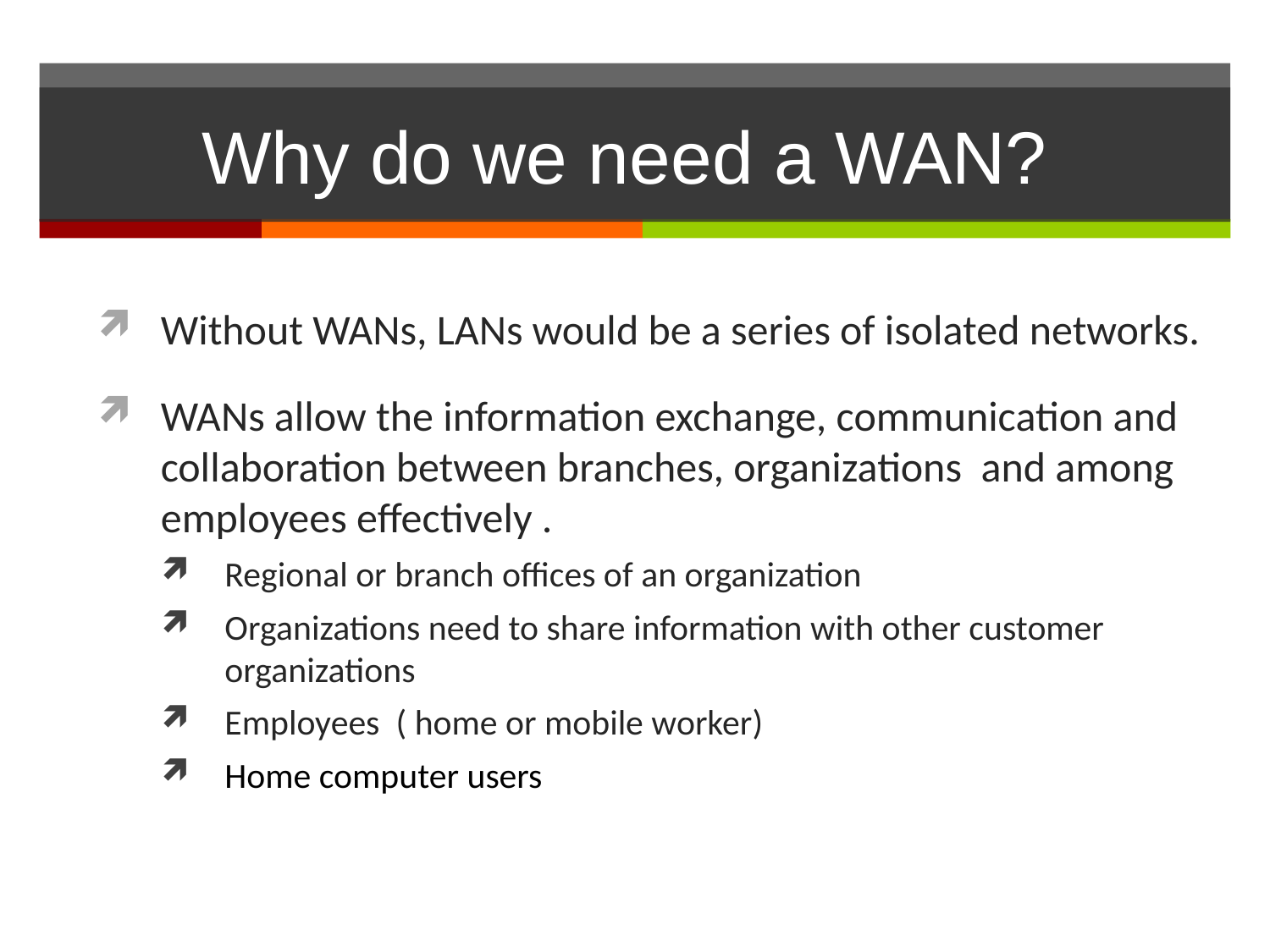

# Why do we need a WAN?
Without WANs, LANs would be a series of isolated networks.
WANs allow the information exchange, communication and collaboration between branches, organizations  and among employees effectively .
Regional or branch offices of an organization
Organizations need to share information with other customer organizations
Employees  ( home or mobile worker)
Home computer users